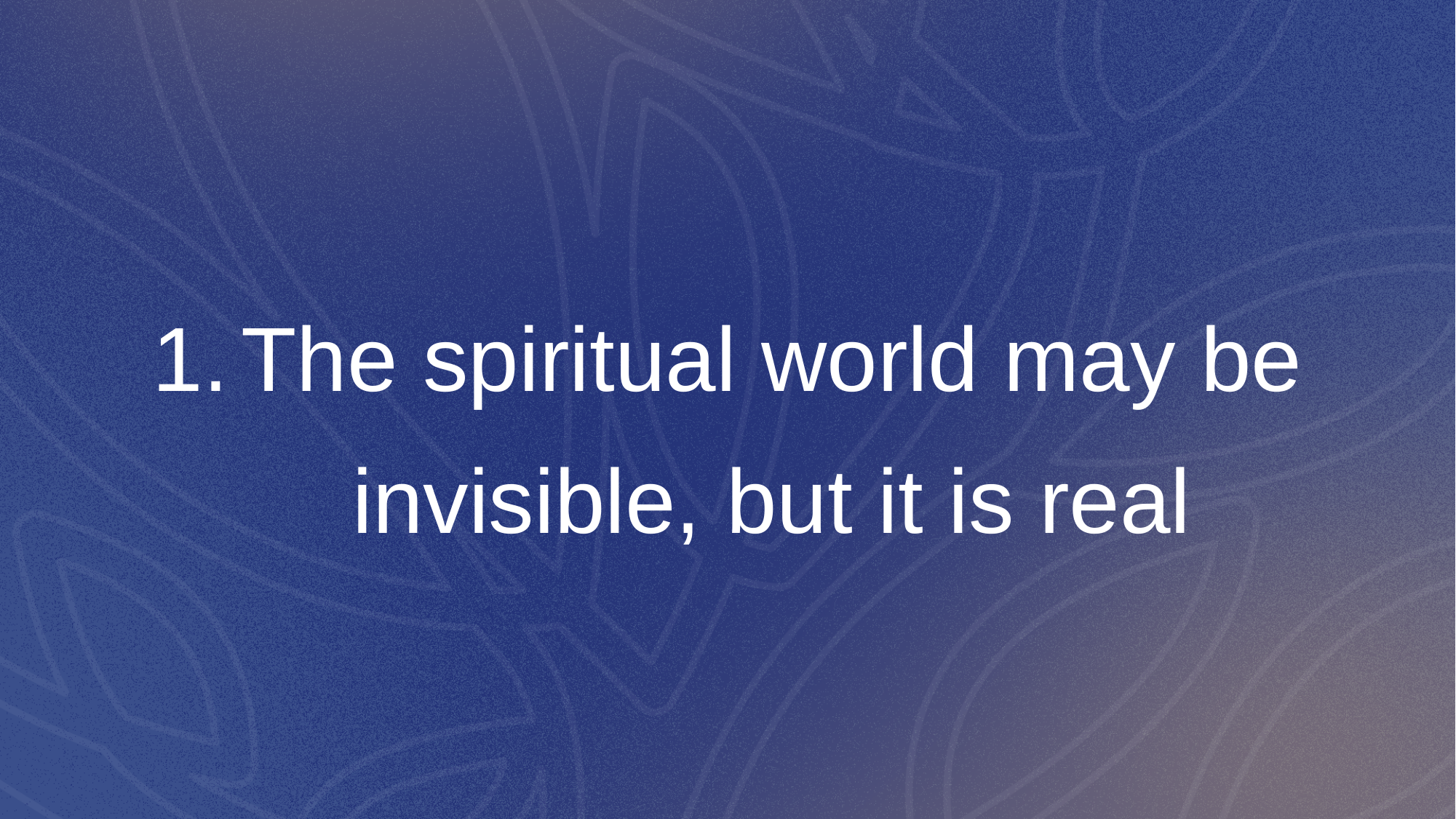

# The spiritual world may be invisible, but it is real